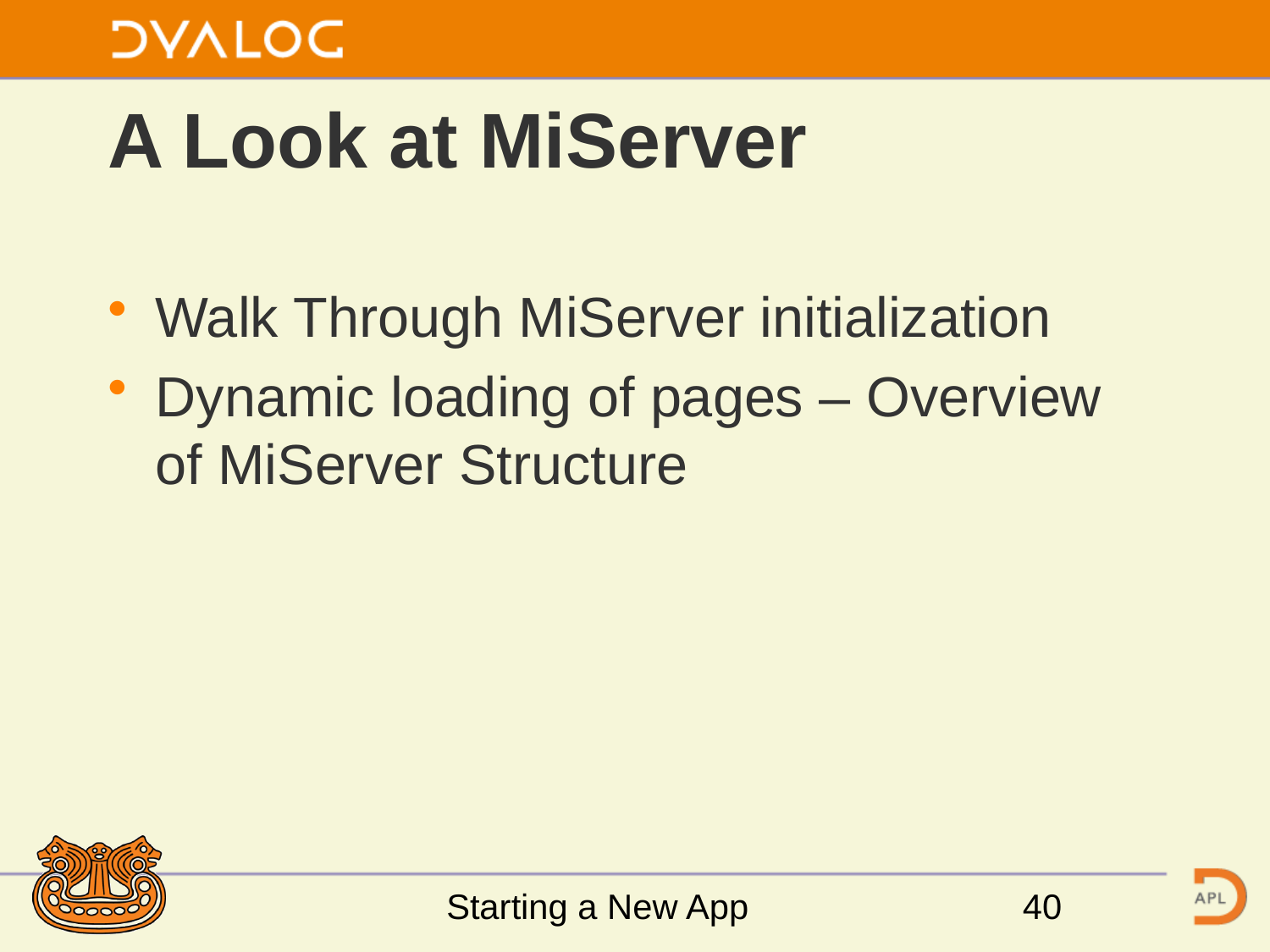

# A Look at MiServer
Walk Through MiServer initialization
Dynamic loading of pages – Overview of MiServer Structure

Starting a New App
40